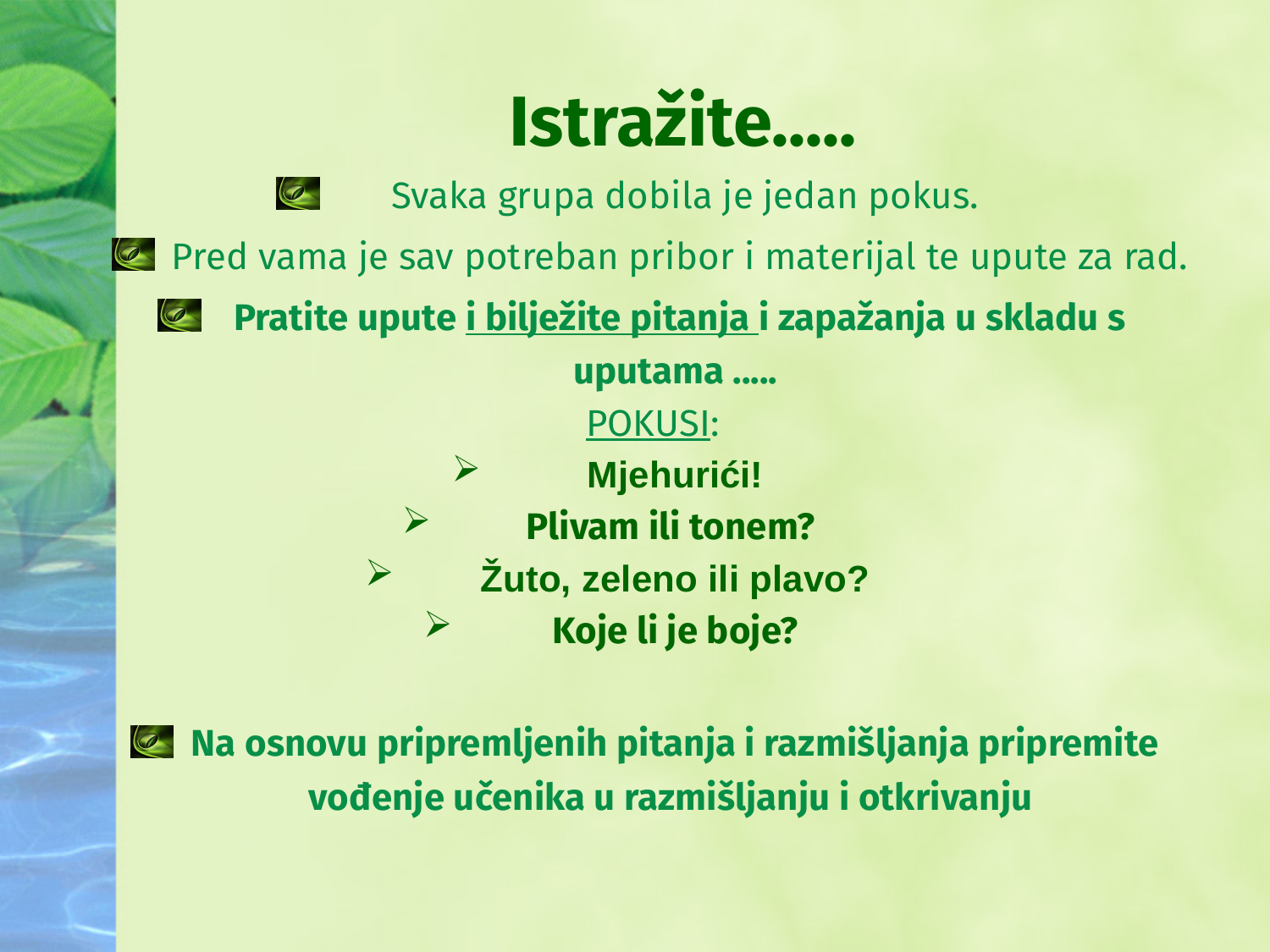

# Istražite.....
  Svaka grupa dobila je jedan pokus.
 Pred vama je sav potreban pribor i materijal te upute za rad.
 Pratite upute i bilježite pitanja i zapažanja u skladu s uputama .....
POKUSI:
Mjehurići!
Plivam ili tonem?
Žuto, zeleno ili plavo?
Koje li je boje?

Na osnovu pripremljenih pitanja i razmišljanja pripremite vođenje učenika u razmišljanju i otkrivanju